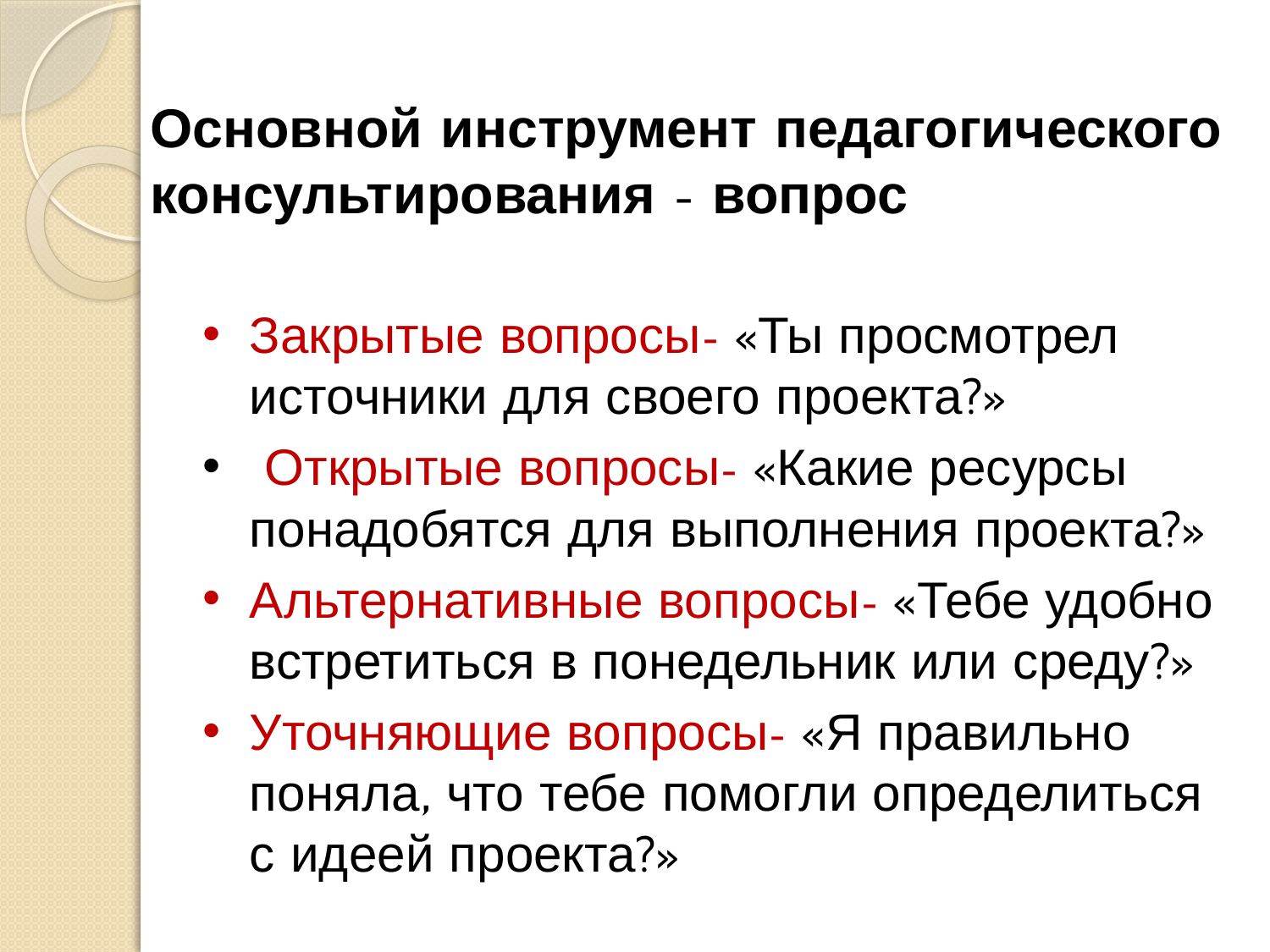

# Основной инструмент педагогического консультирования - вопрос
Закрытые вопросы- «Ты просмотрел источники для своего проекта?»
 Открытые вопросы- «Какие ресурсы понадобятся для выполнения проекта?»
Альтернативные вопросы- «Тебе удобно встретиться в понедельник или среду?»
Уточняющие вопросы- «Я правильно поняла, что тебе помогли определиться с идеей проекта?»